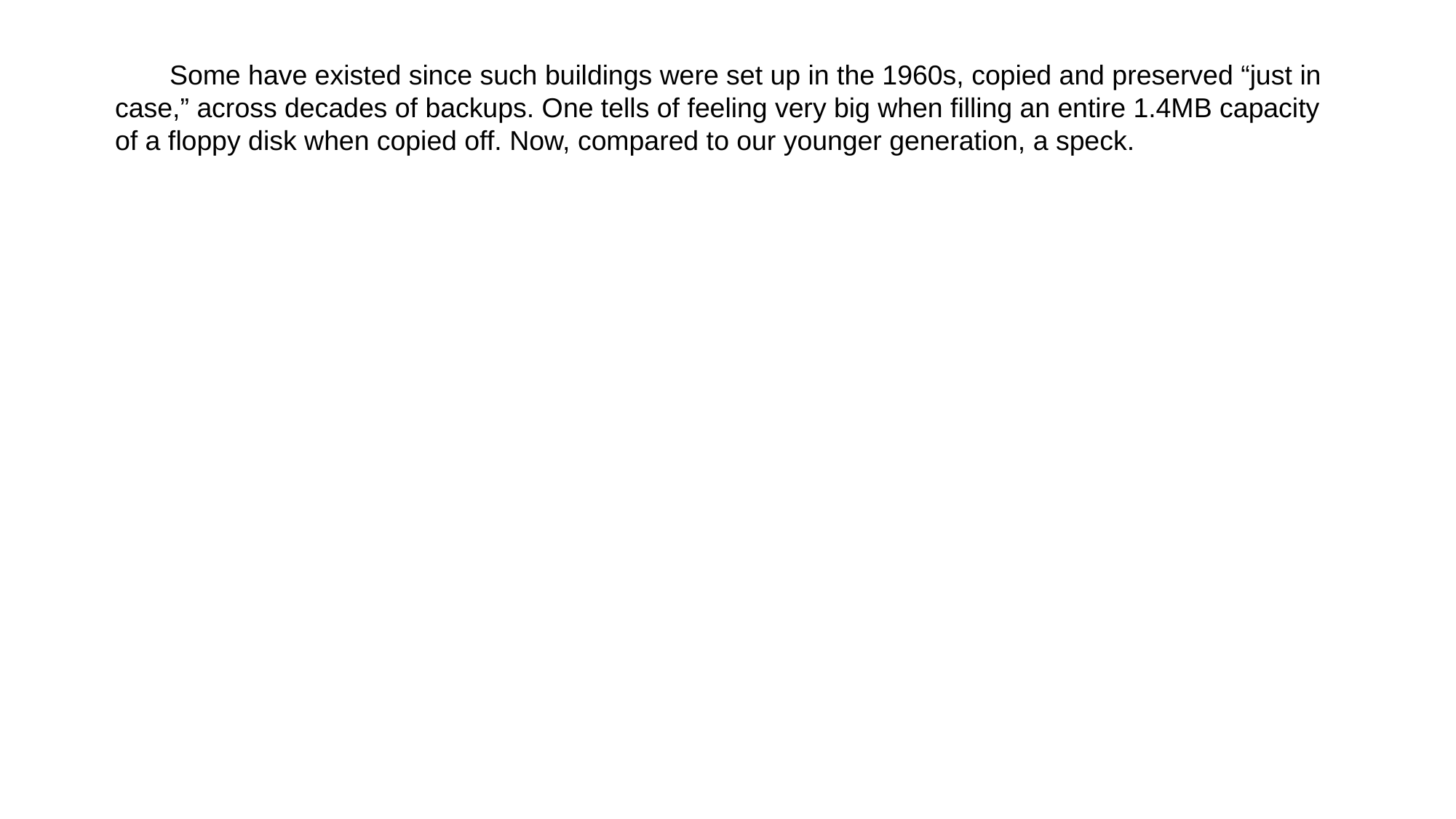

Some have existed since such buildings were set up in the 1960s, copied and preserved “just in case,” across decades of backups. One tells of feeling very big when filling an entire 1.4MB capacity of a floppy disk when copied off. Now, compared to our younger generation, a speck.